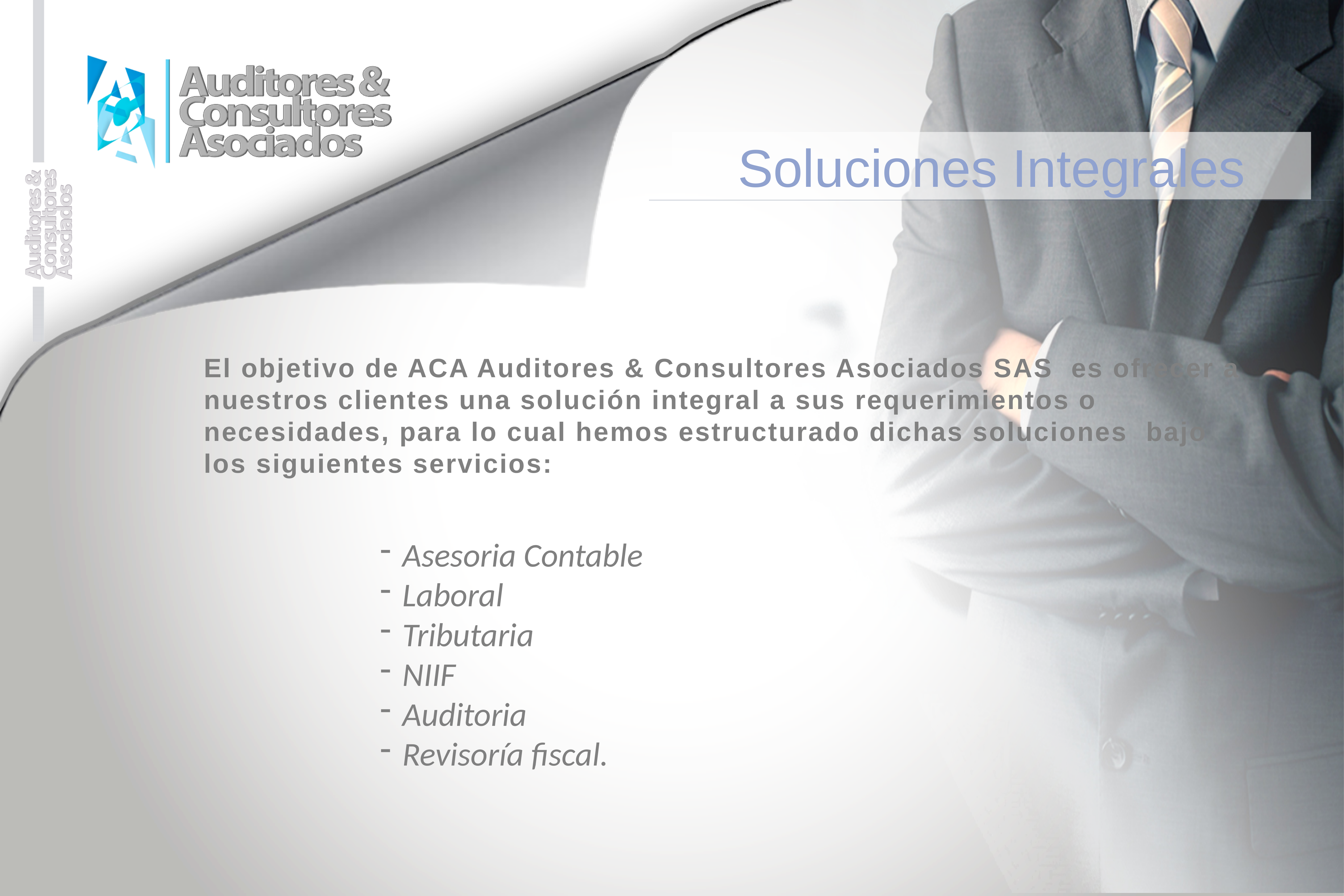

Soluciones Integrales
El objetivo de ACA Auditores & Consultores Asociados SAS  es ofrecer a nuestros clientes una solución integral a sus requerimientos o necesidades, para lo cual hemos estructurado dichas soluciones  bajo los siguientes servicios:
Asesoria Contable
Laboral
Tributaria
NIIF
Auditoria
Revisoría fiscal.